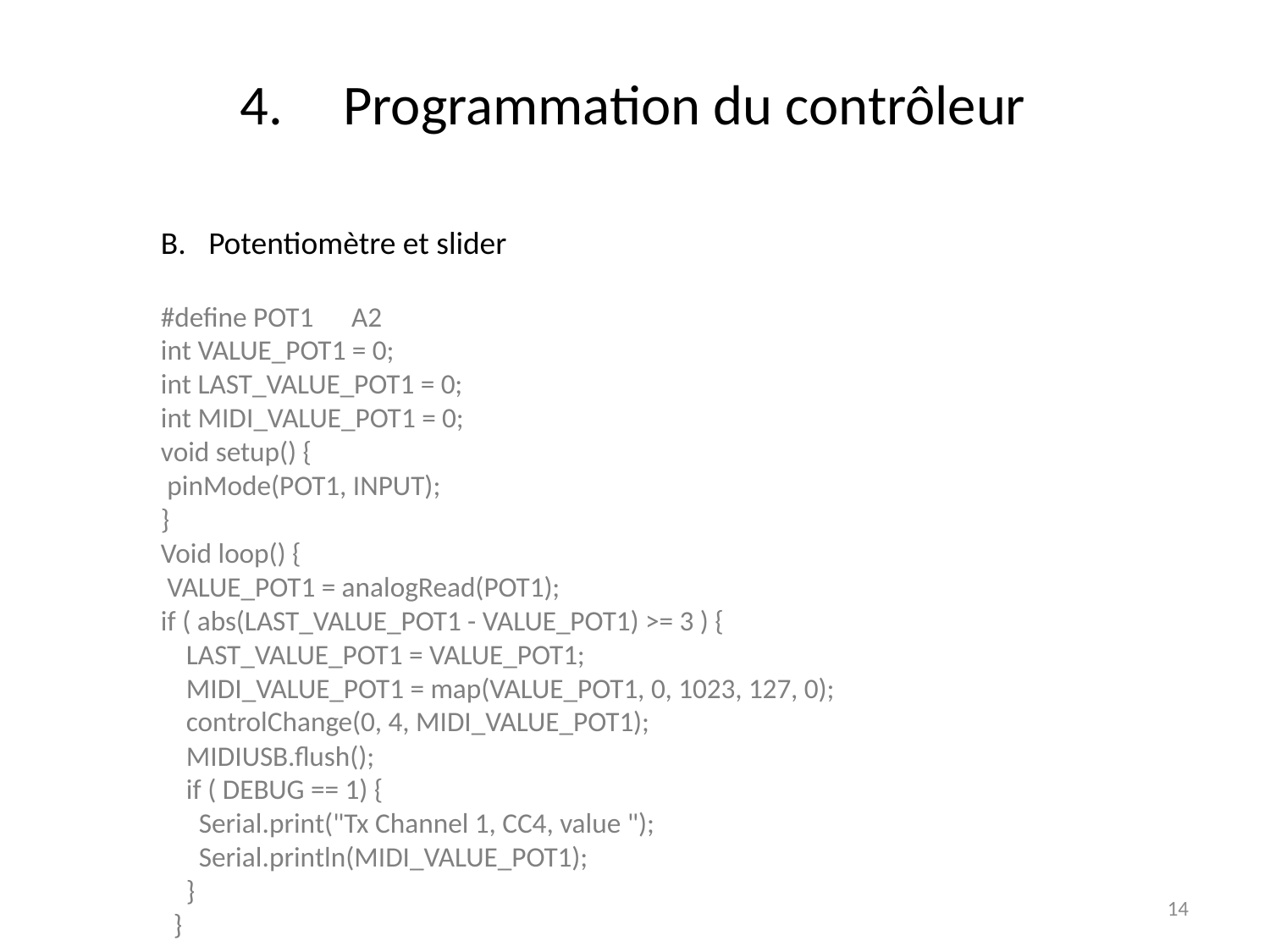

# Programmation du contrôleur
Potentiomètre et slider

#define POT1      A2
int VALUE_POT1 = 0;
int LAST_VALUE_POT1 = 0;
int MIDI_VALUE_POT1 = 0;
void setup() {
 pinMode(POT1, INPUT);
}
Void loop() {
 VALUE_POT1 = analogRead(POT1);
if ( abs(LAST_VALUE_POT1 - VALUE_POT1) >= 3 ) {
    LAST_VALUE_POT1 = VALUE_POT1;
    MIDI_VALUE_POT1 = map(VALUE_POT1, 0, 1023, 127, 0);
    controlChange(0, 4, MIDI_VALUE_POT1);
    MIDIUSB.flush();
    if ( DEBUG == 1) {
      Serial.print("Tx Channel 1, CC4, value ");
      Serial.println(MIDI_VALUE_POT1);
    }
  }

14